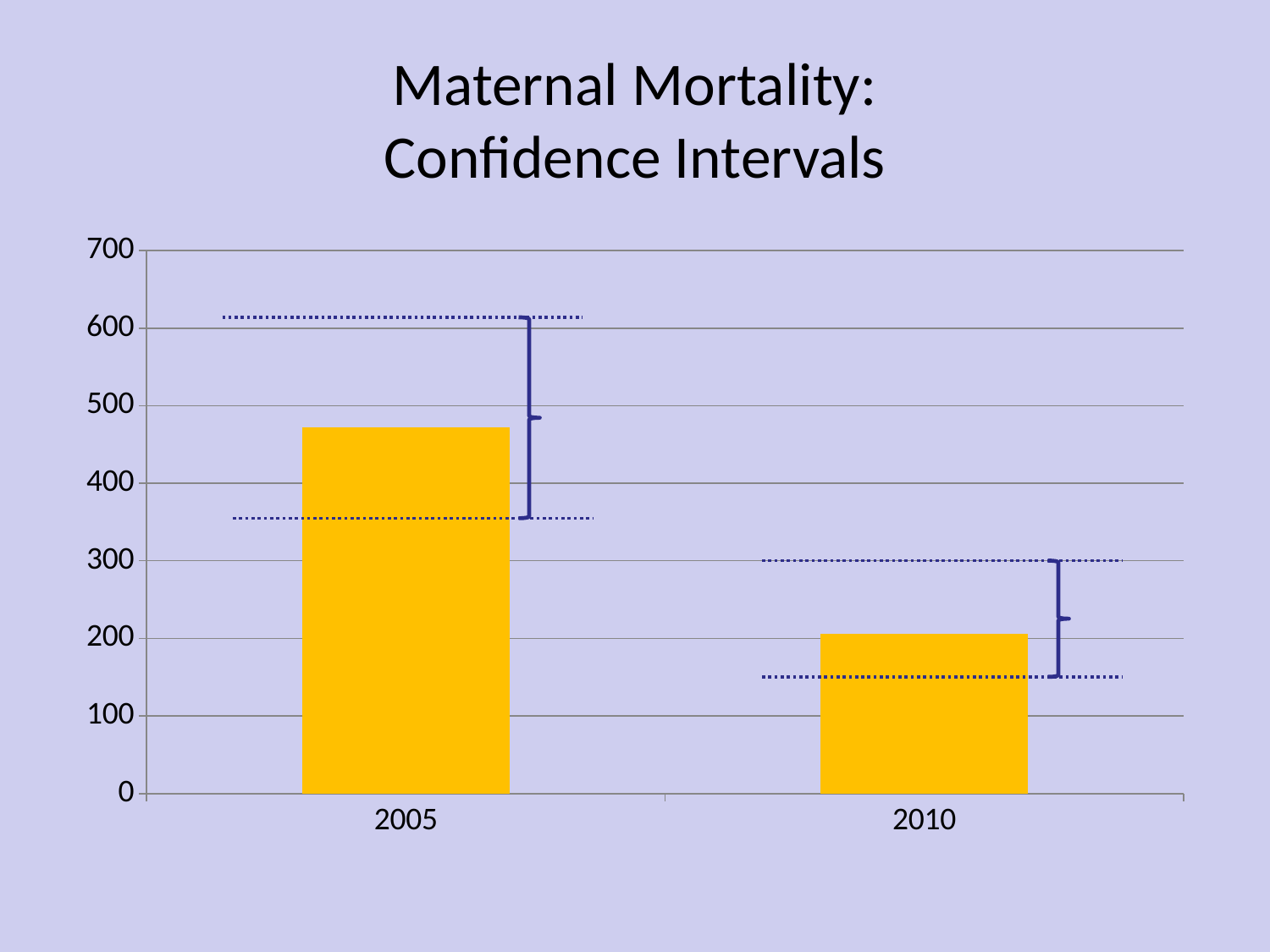

# Maternal Mortality: Confidence Intervals

### Chart

| Category | Series 1 |
|---|---|
| 2005 | 472.0 |
| 2010 | 206.0 |